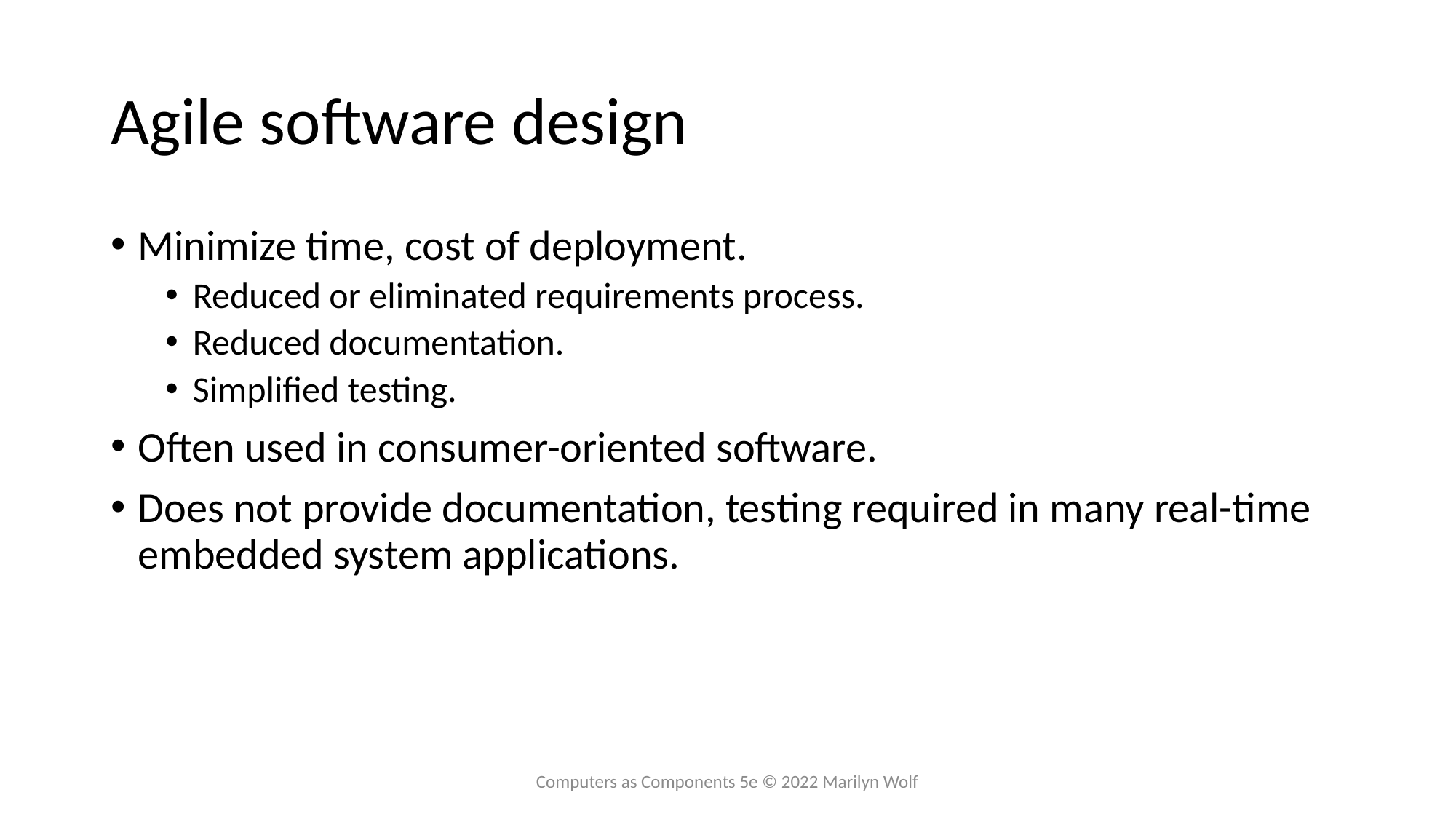

# Agile software design
Minimize time, cost of deployment.
Reduced or eliminated requirements process.
Reduced documentation.
Simplified testing.
Often used in consumer-oriented software.
Does not provide documentation, testing required in many real-time embedded system applications.

Computers as Components 5e © 2022 Marilyn Wolf